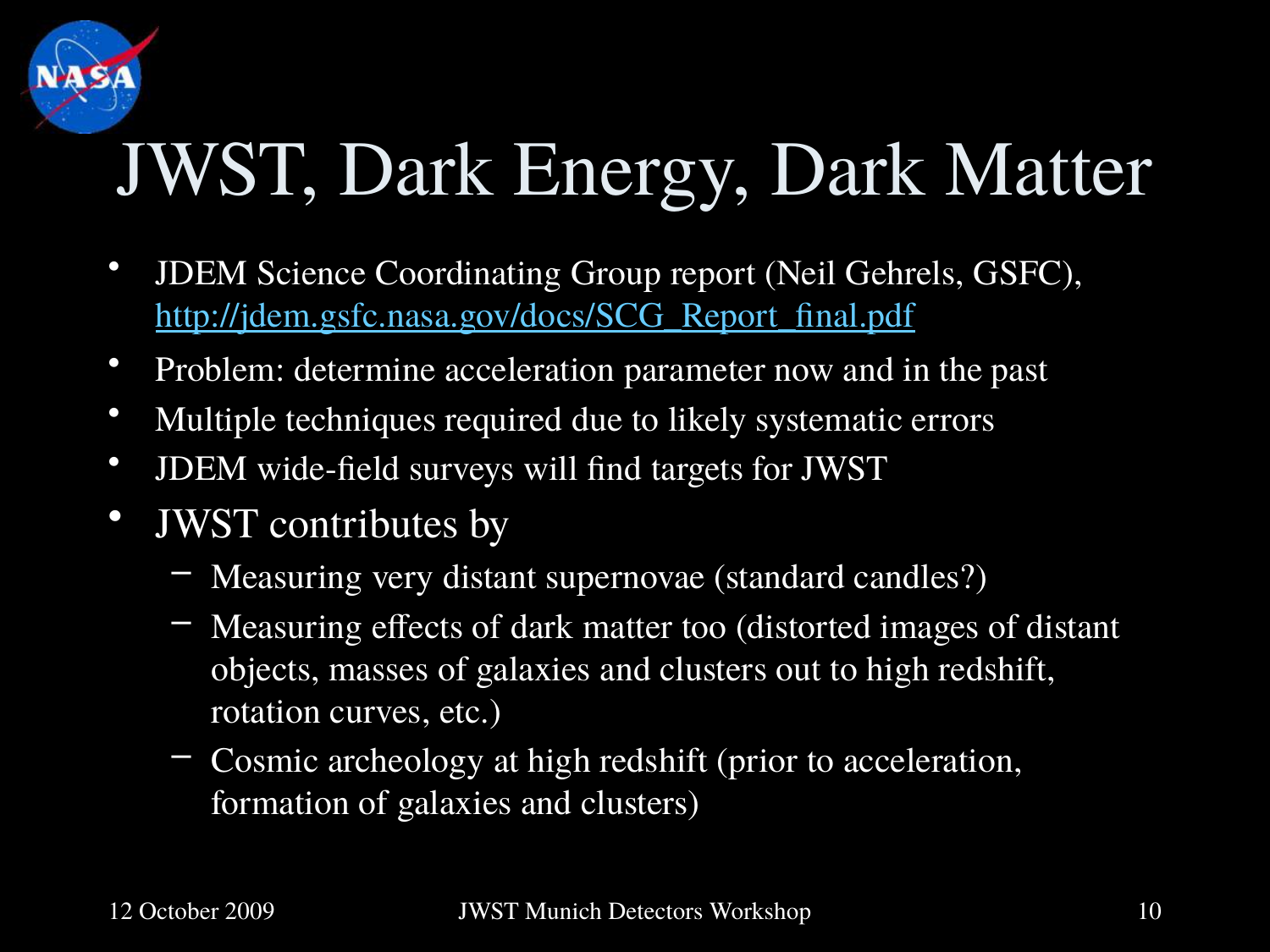

# JWST, Dark Energy, Dark Matter
JDEM Science Coordinating Group report (Neil Gehrels, GSFC), http://jdem.gsfc.nasa.gov/docs/SCG_Report_final.pdf
Problem: determine acceleration parameter now and in the past
Multiple techniques required due to likely systematic errors
JDEM wide-field surveys will find targets for JWST
JWST contributes by
Measuring very distant supernovae (standard candles?)
Measuring effects of dark matter too (distorted images of distant objects, masses of galaxies and clusters out to high redshift, rotation curves, etc.)
Cosmic archeology at high redshift (prior to acceleration, formation of galaxies and clusters)

12 October 2009
JWST Munich Detectors Workshop
10